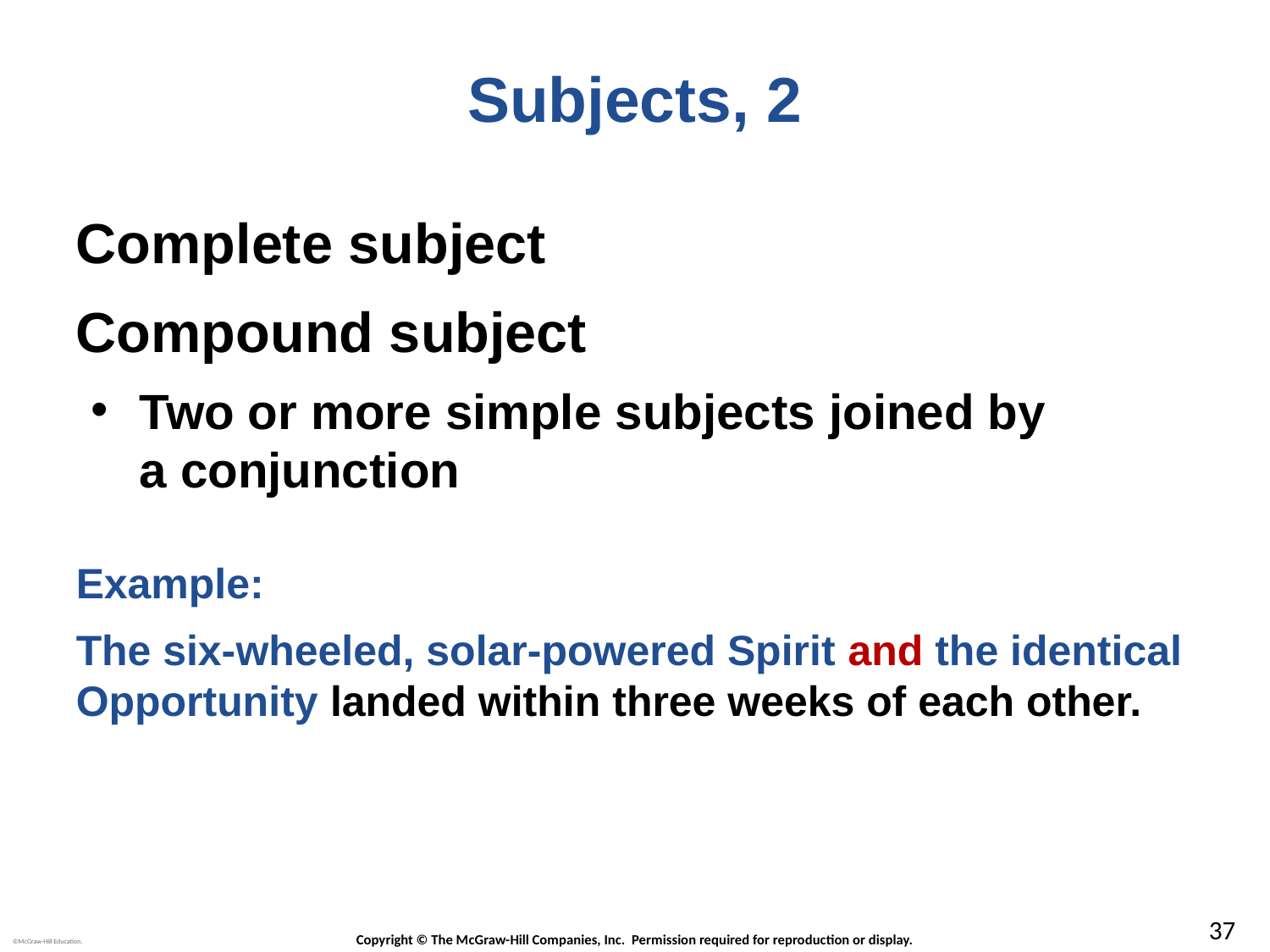

# Subjects, 2
Complete subject
Compound subject
Two or more simple subjects joined by
a conjunction
Example:
The six-wheeled, solar-powered Spirit and the identical Opportunity landed within three weeks of each other.